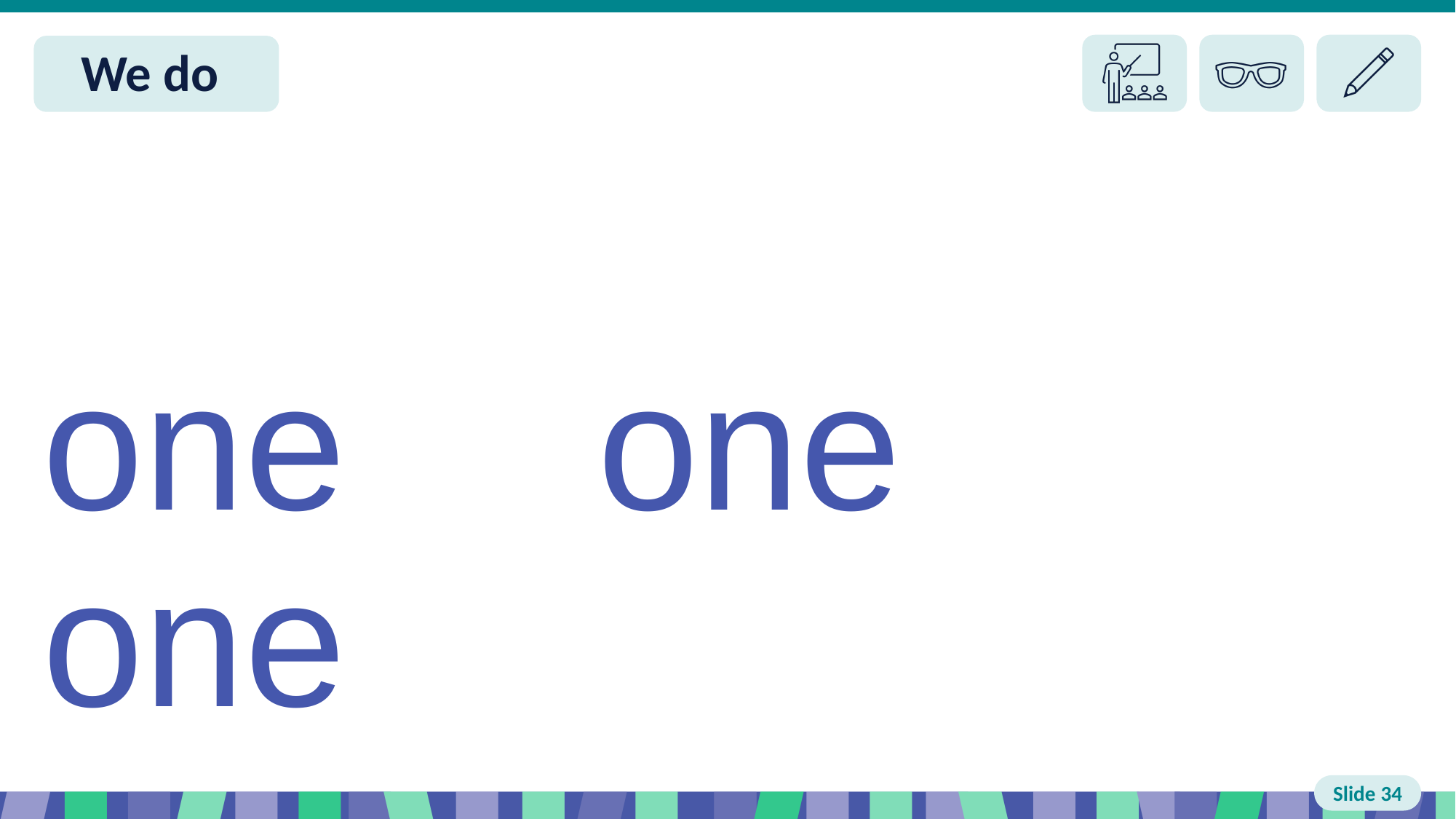

Slide 34 We do
one     one     one